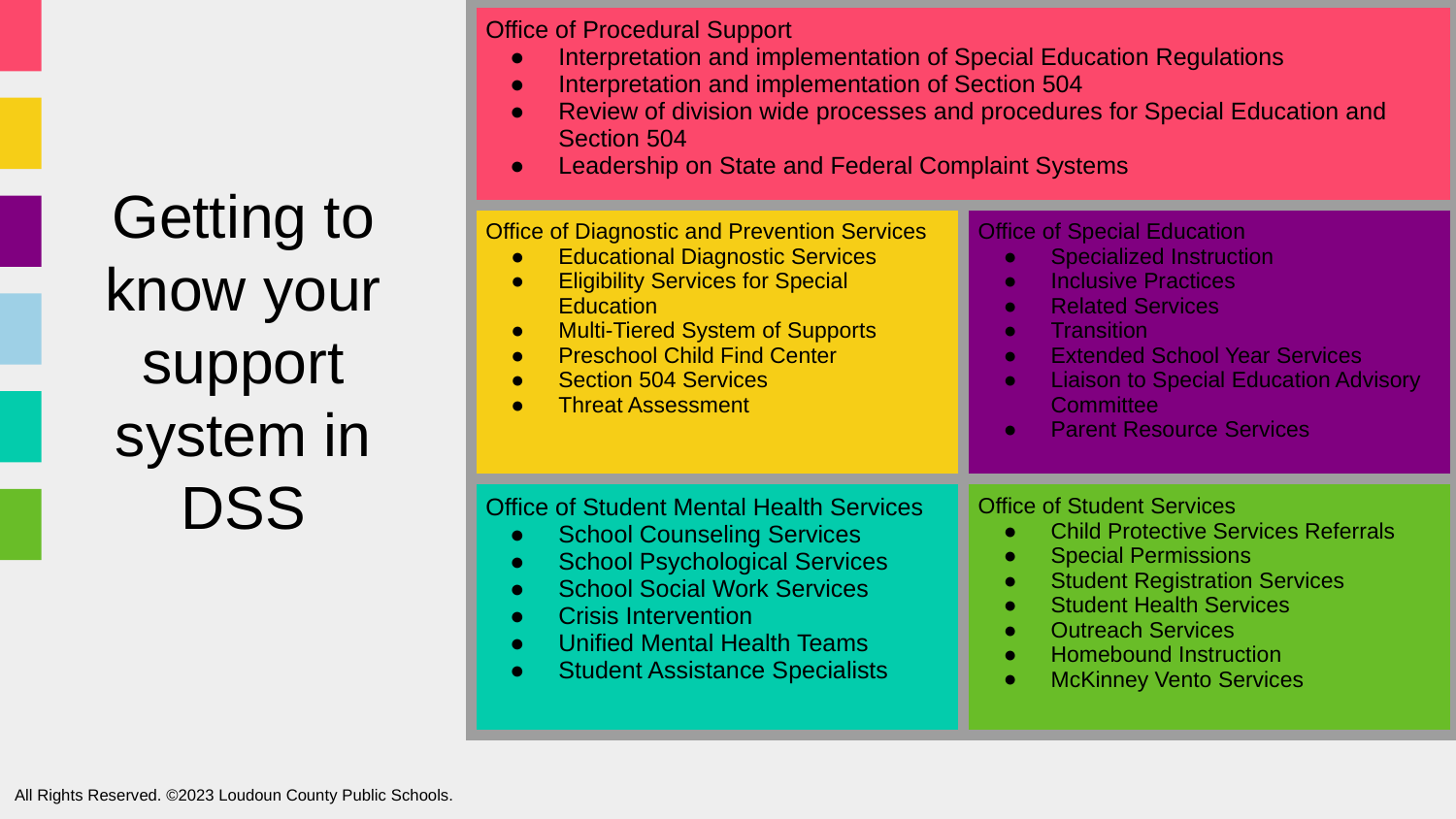

| Office of Procedural Support Interpretation and implementation of Special Education Regulations Interpretation and implementation of Section 504 Review of division wide processes and procedures for Special Education and Section 504 Leadership on State and Federal Complaint Systems |  |
| --- | --- |
| Office of Diagnostic and Prevention Services Educational Diagnostic Services Eligibility Services for Special Education Multi-Tiered System of Supports Preschool Child Find Center Section 504 Services Threat Assessment | Office of Special Education Specialized Instruction Inclusive Practices Related Services Transition Extended School Year Services Liaison to Special Education Advisory Committee Parent Resource Services |
| Office of Student Mental Health Services School Counseling Services School Psychological Services School Social Work Services Crisis Intervention Unified Mental Health Teams Student Assistance Specialists | Office of Student Services Child Protective Services Referrals Special Permissions Student Registration Services Student Health Services Outreach Services Homebound Instruction McKinney Vento Services |
Getting to know your support system in DSS